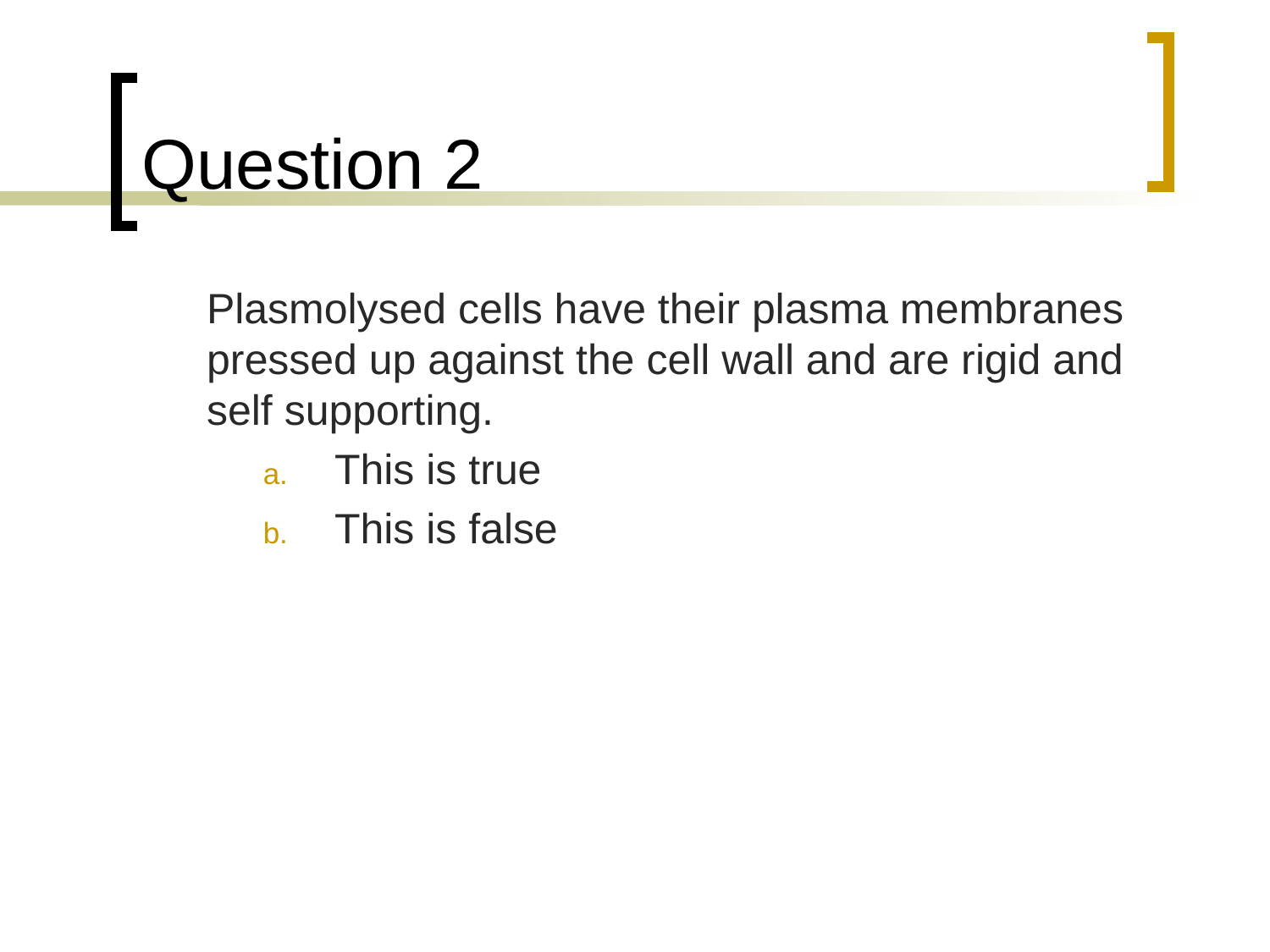

# Question 2
	Plasmolysed cells have their plasma membranes pressed up against the cell wall and are rigid and self supporting.
This is true
This is false